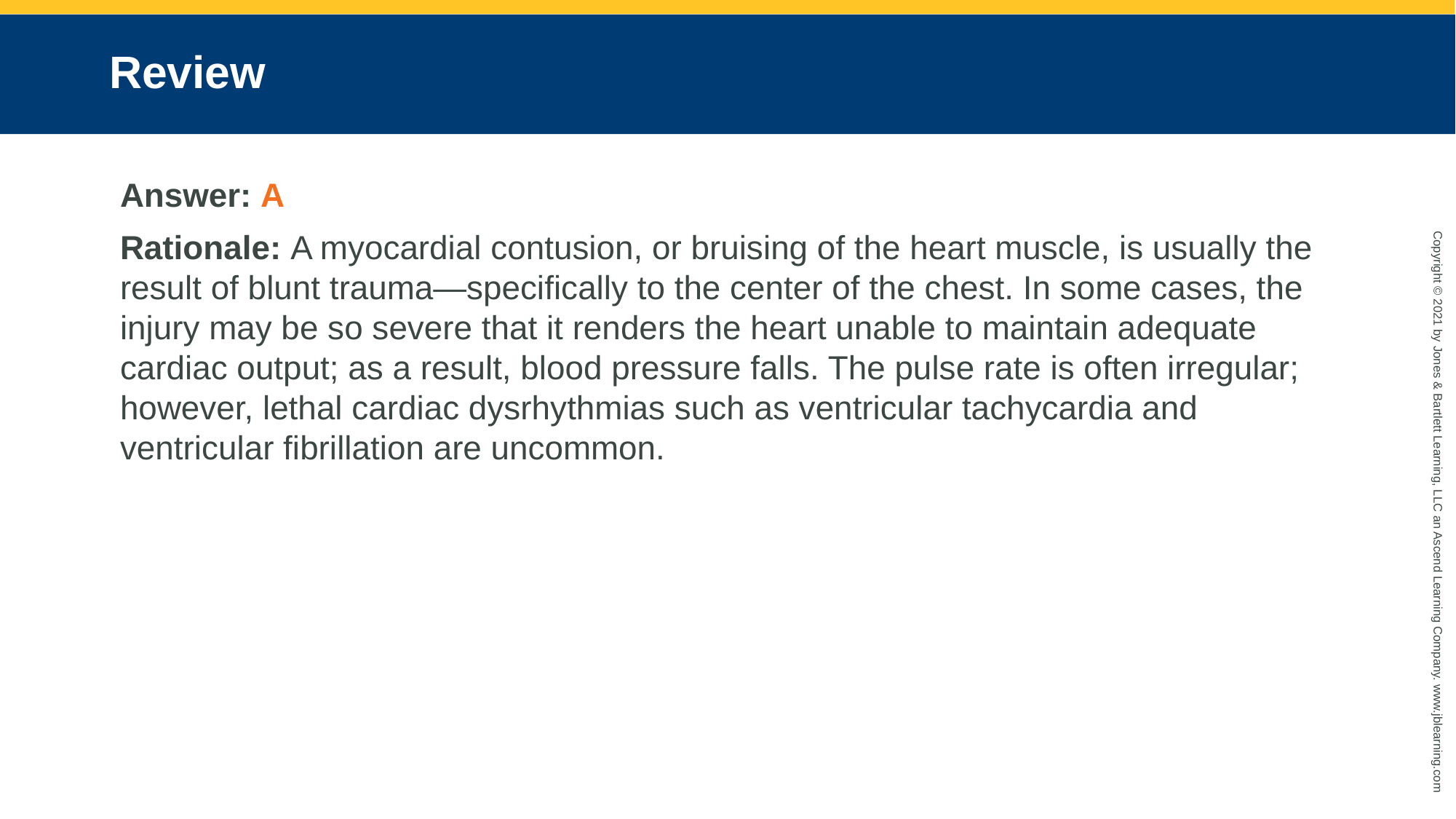

# Review
Answer: A
Rationale: A myocardial contusion, or bruising of the heart muscle, is usually the result of blunt trauma—specifically to the center of the chest. In some cases, the injury may be so severe that it renders the heart unable to maintain adequate cardiac output; as a result, blood pressure falls. The pulse rate is often irregular; however, lethal cardiac dysrhythmias such as ventricular tachycardia and ventricular fibrillation are uncommon.